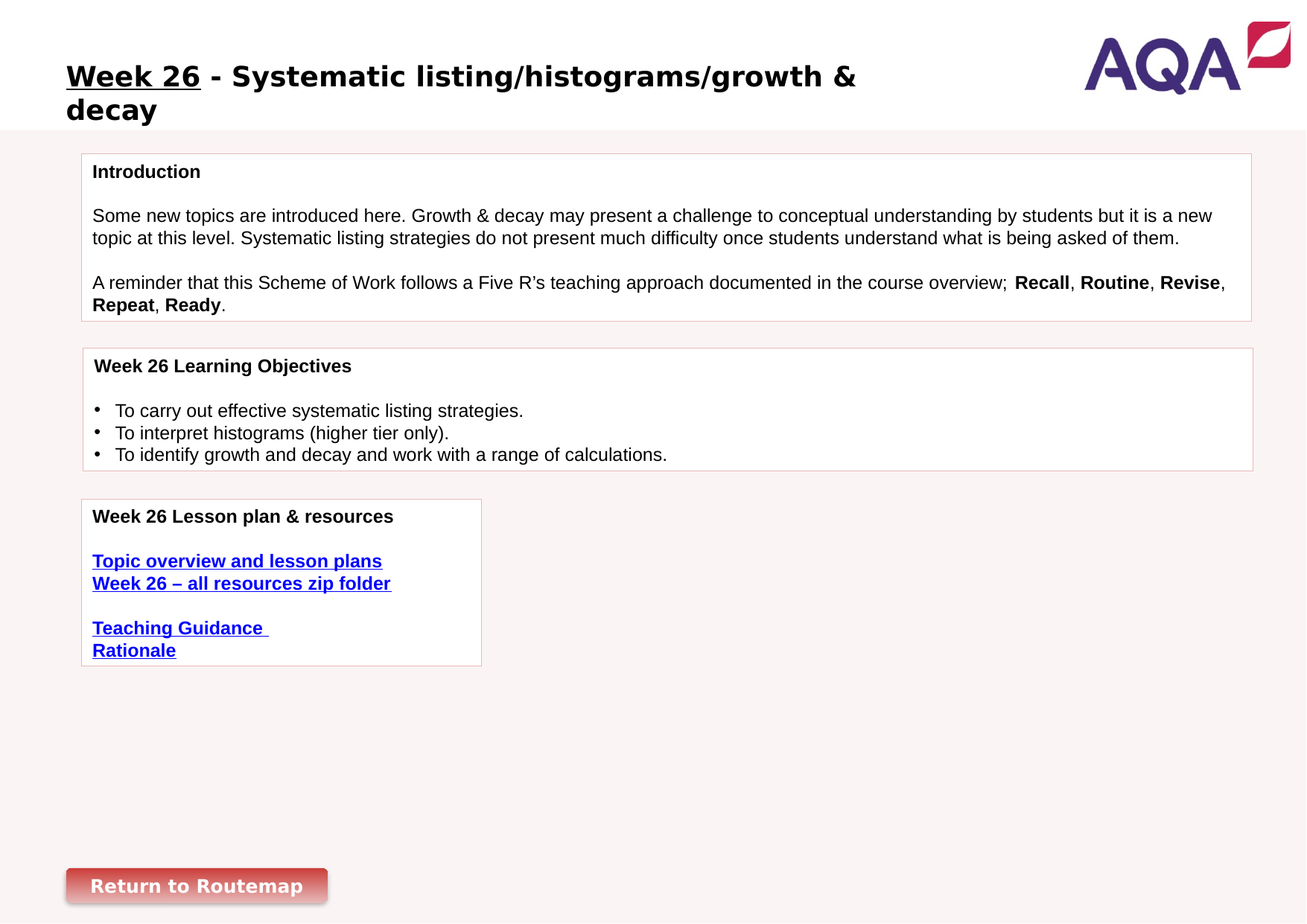

Week 26 - Systematic listing/histograms/growth & decay
Introduction

Some new topics are introduced here. Growth & decay may present a challenge to conceptual understanding by students but it is a new topic at this level. Systematic listing strategies do not present much difficulty once students understand what is being asked of them.

A reminder that this Scheme of Work follows a Five R’s teaching approach documented in the course overview; Recall, Routine, Revise, Repeat, Ready.
Week 26 Learning Objectives

To carry out effective systematic listing strategies.
To interpret histograms (higher tier only).
To identify growth and decay and work with a range of calculations.
Week 26 Lesson plan & resources

Topic overview and lesson plans
Week 26 – all resources zip folder

Teaching Guidance
Rationale